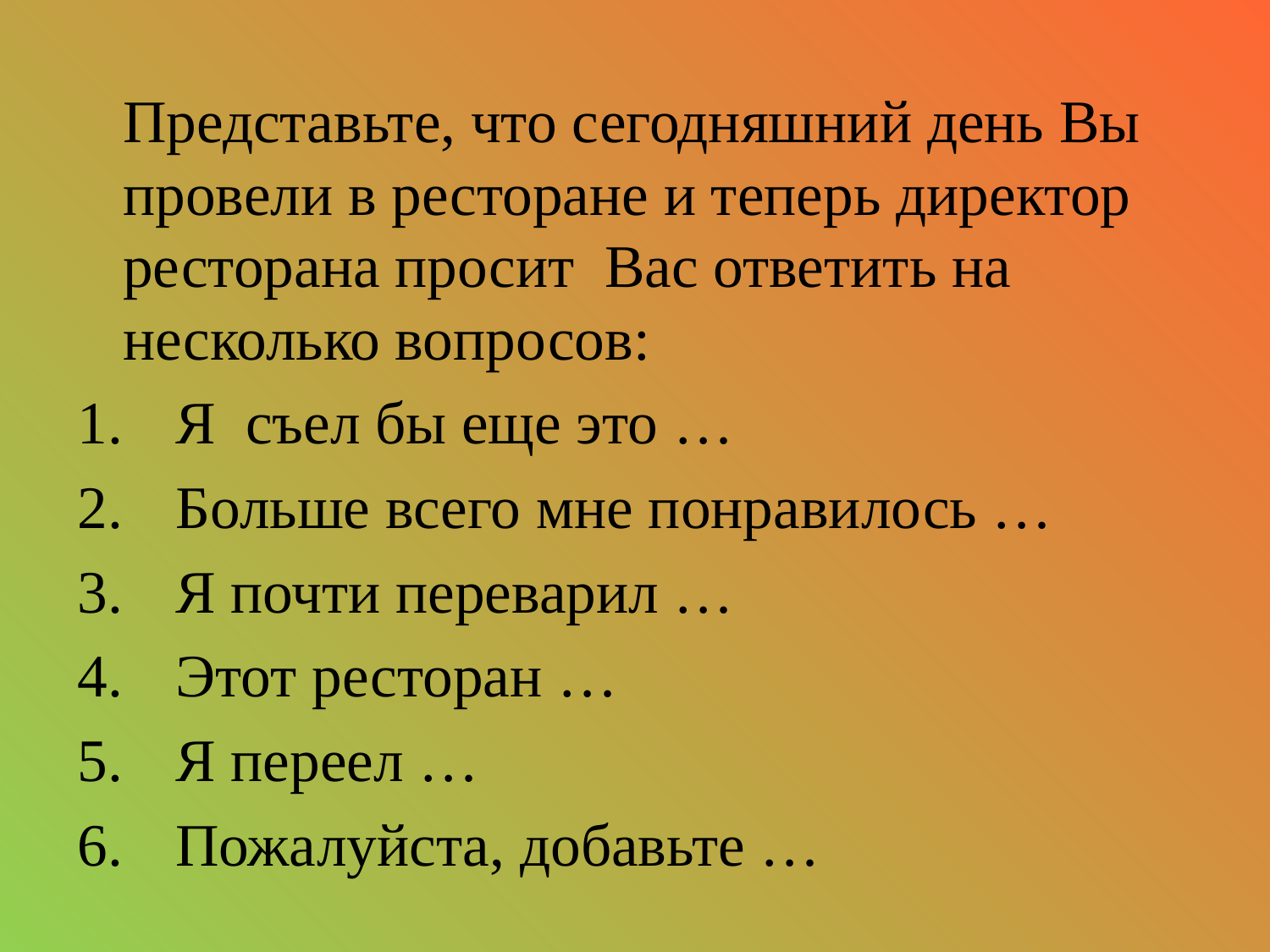

Представьте, что сегодняшний день Вы  провели в ресторане и теперь директор ресторана просит  Вас ответить на несколько вопросов:
Я  съел бы еще это …
Больше всего мне понравилось …
Я почти переварил …
Этот ресторан …
Я переел …
Пожалуйста, добавьте …